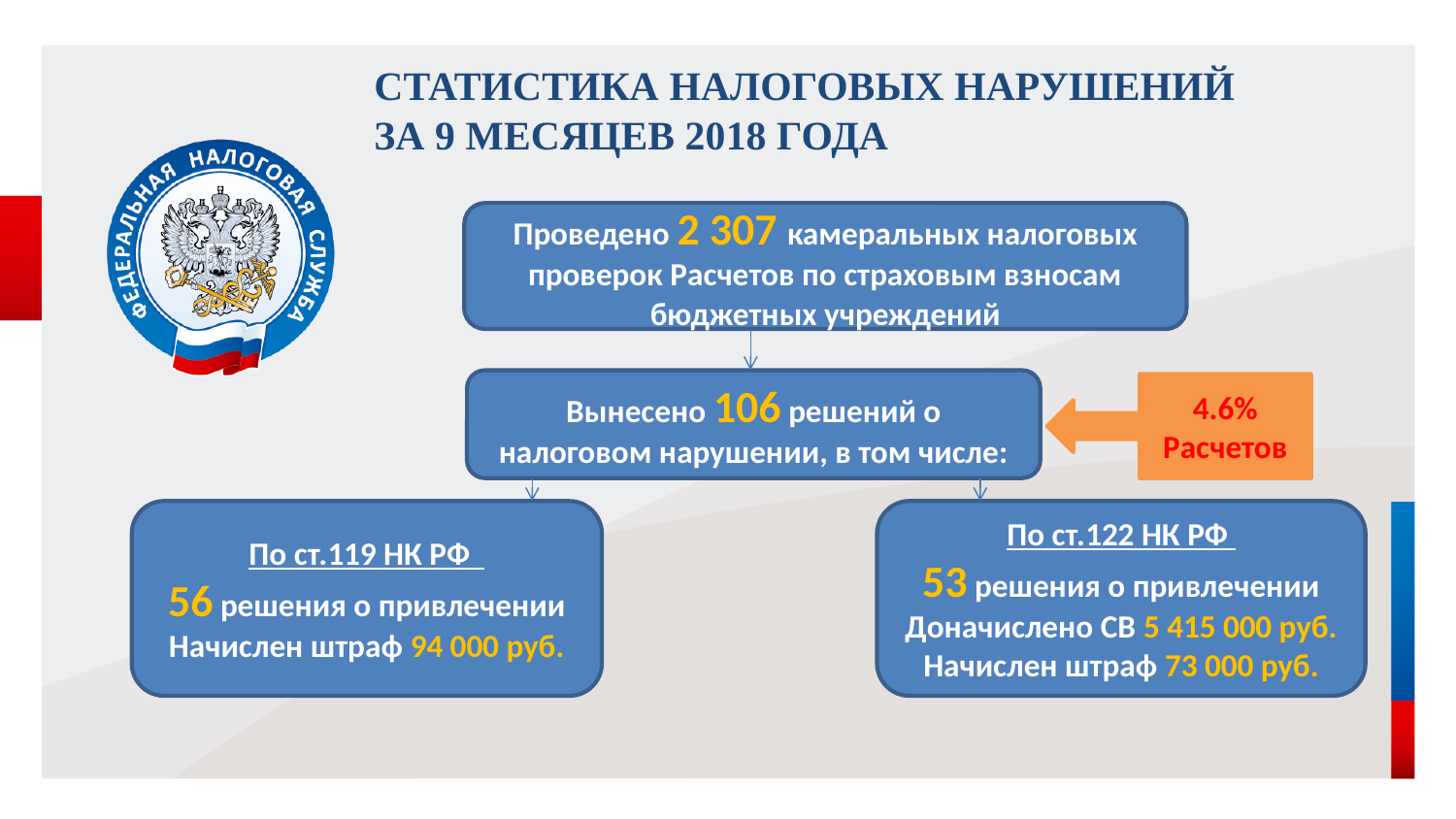

# Статистика налоговых нарушений за 9 месяцев 2018 года

Проведено 2 307 камеральных налоговых проверок Расчетов по страховым взносам бюджетных учреждений
Вынесено 106 решений о налоговом нарушении, в том числе:
4.6% Расчетов
По ст.119 НК РФ
56 решения о привлечении
Начислен штраф 94 000 руб.
По ст.122 НК РФ
53 решения о привлечении
Доначислено СВ 5 415 000 руб.
Начислен штраф 73 000 руб.